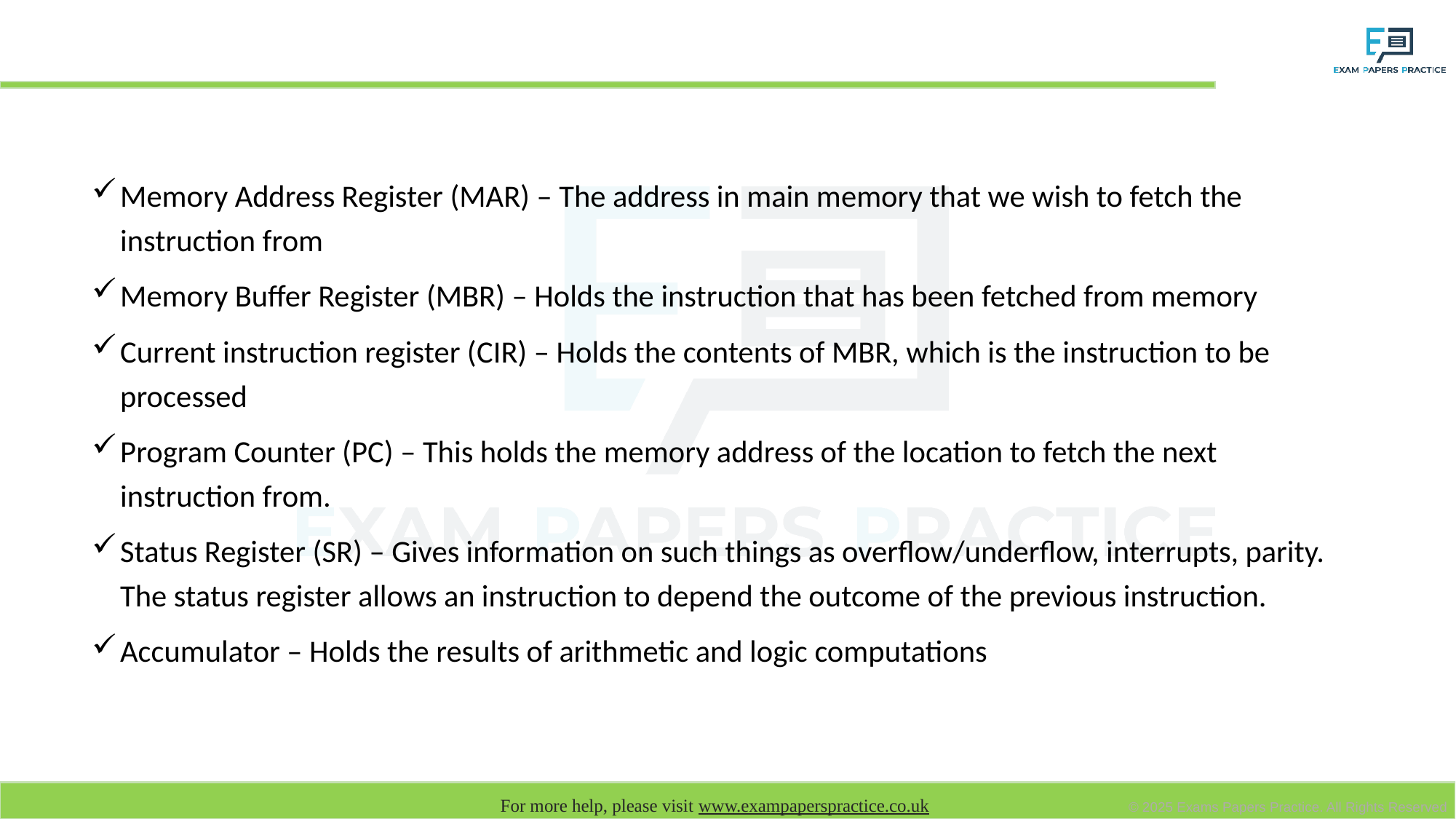

# Dedicated registers
Memory Address Register (MAR) – The address in main memory that we wish to fetch the instruction from
Memory Buffer Register (MBR) – Holds the instruction that has been fetched from memory
Current instruction register (CIR) – Holds the contents of MBR, which is the instruction to be processed
Program Counter (PC) – This holds the memory address of the location to fetch the next instruction from.
Status Register (SR) – Gives information on such things as overflow/underflow, interrupts, parity. The status register allows an instruction to depend the outcome of the previous instruction.
Accumulator – Holds the results of arithmetic and logic computations